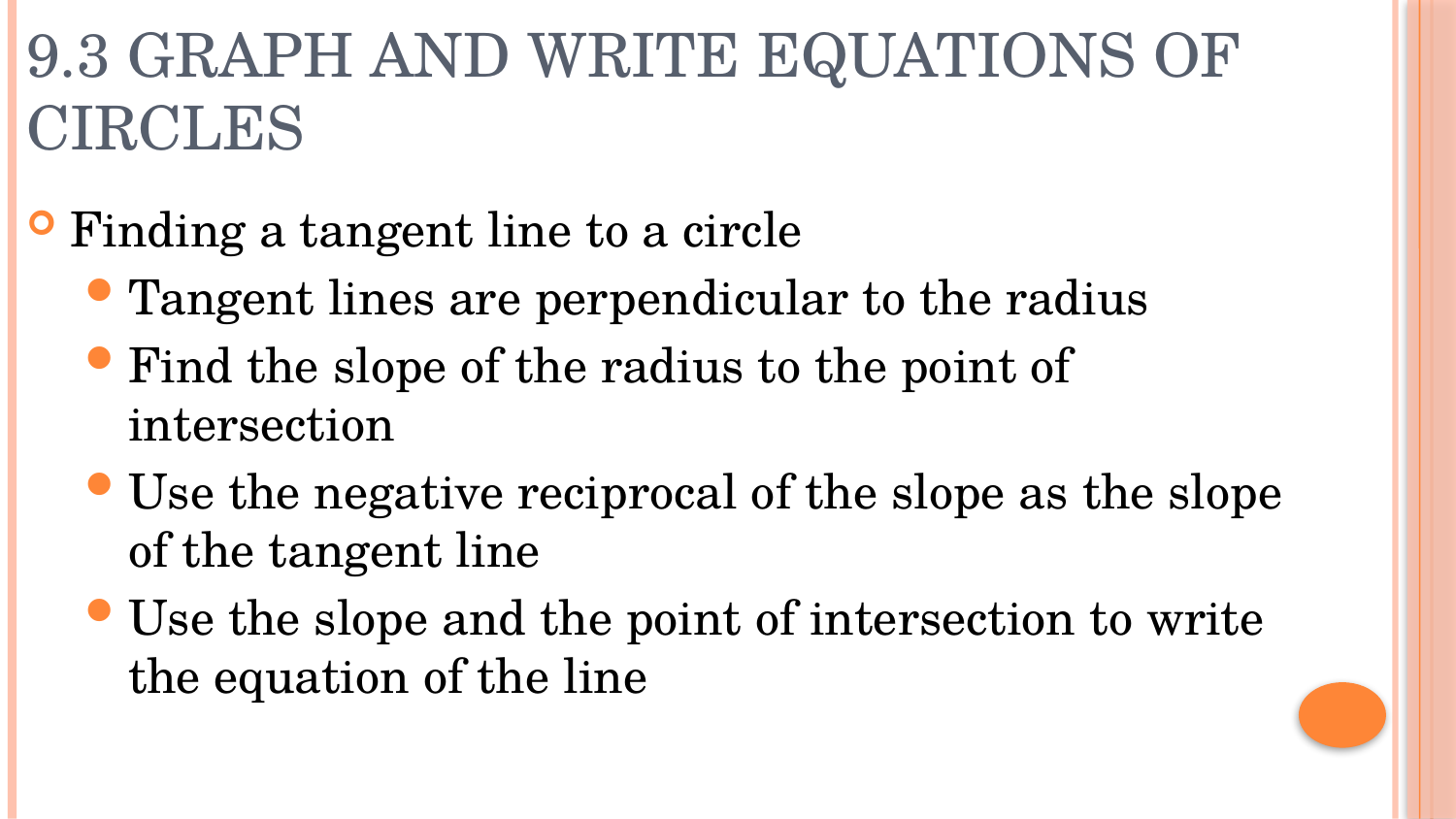

# 9.3 Graph and Write Equations of Circles
Finding a tangent line to a circle
Tangent lines are perpendicular to the radius
Find the slope of the radius to the point of intersection
Use the negative reciprocal of the slope as the slope of the tangent line
Use the slope and the point of intersection to write the equation of the line